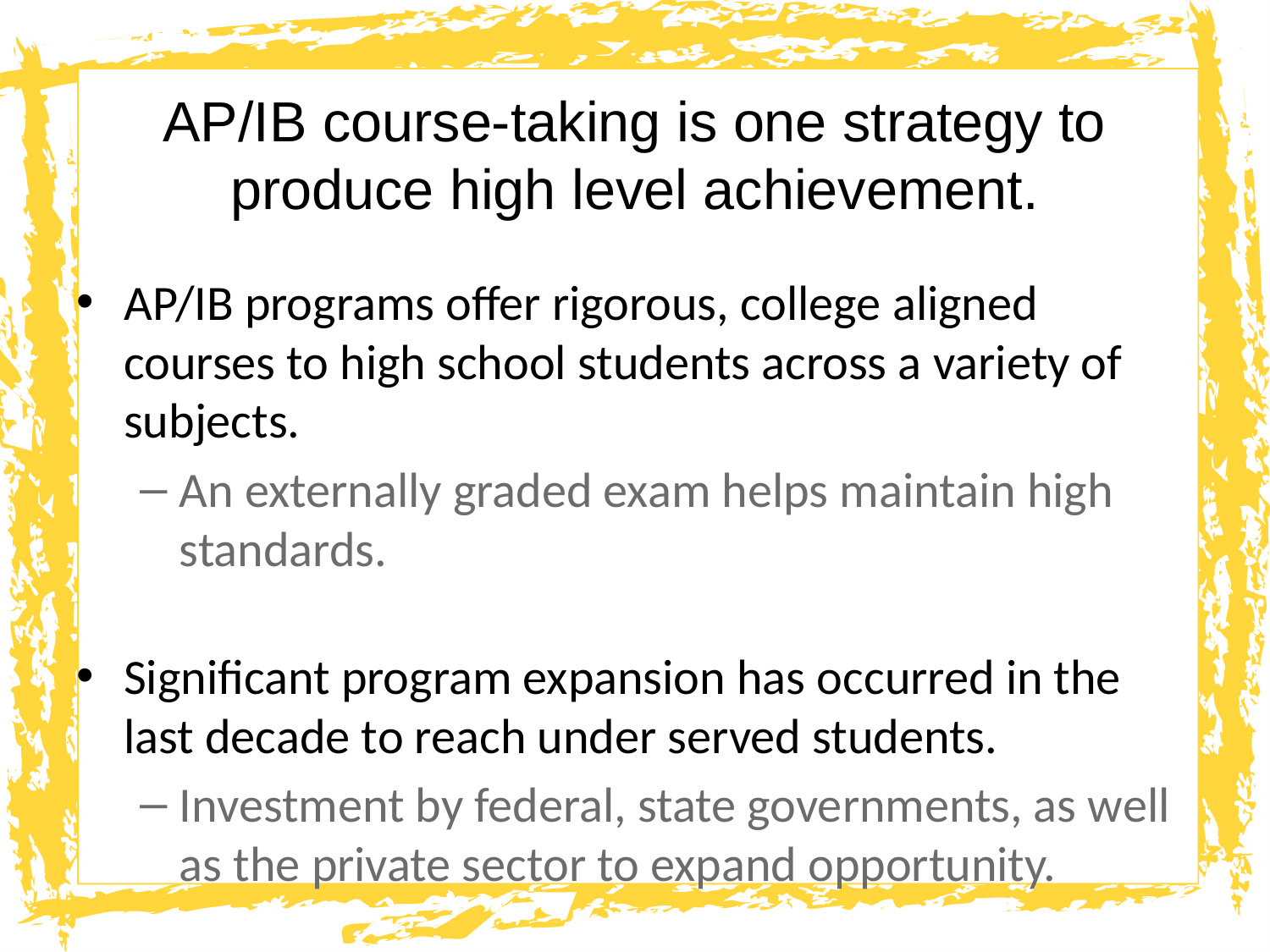

# AP/IB course-taking is one strategy to produce high level achievement.
AP/IB programs offer rigorous, college aligned courses to high school students across a variety of subjects.
An externally graded exam helps maintain high standards.

Significant program expansion has occurred in the last decade to reach under served students.
Investment by federal, state governments, as well as the private sector to expand opportunity.